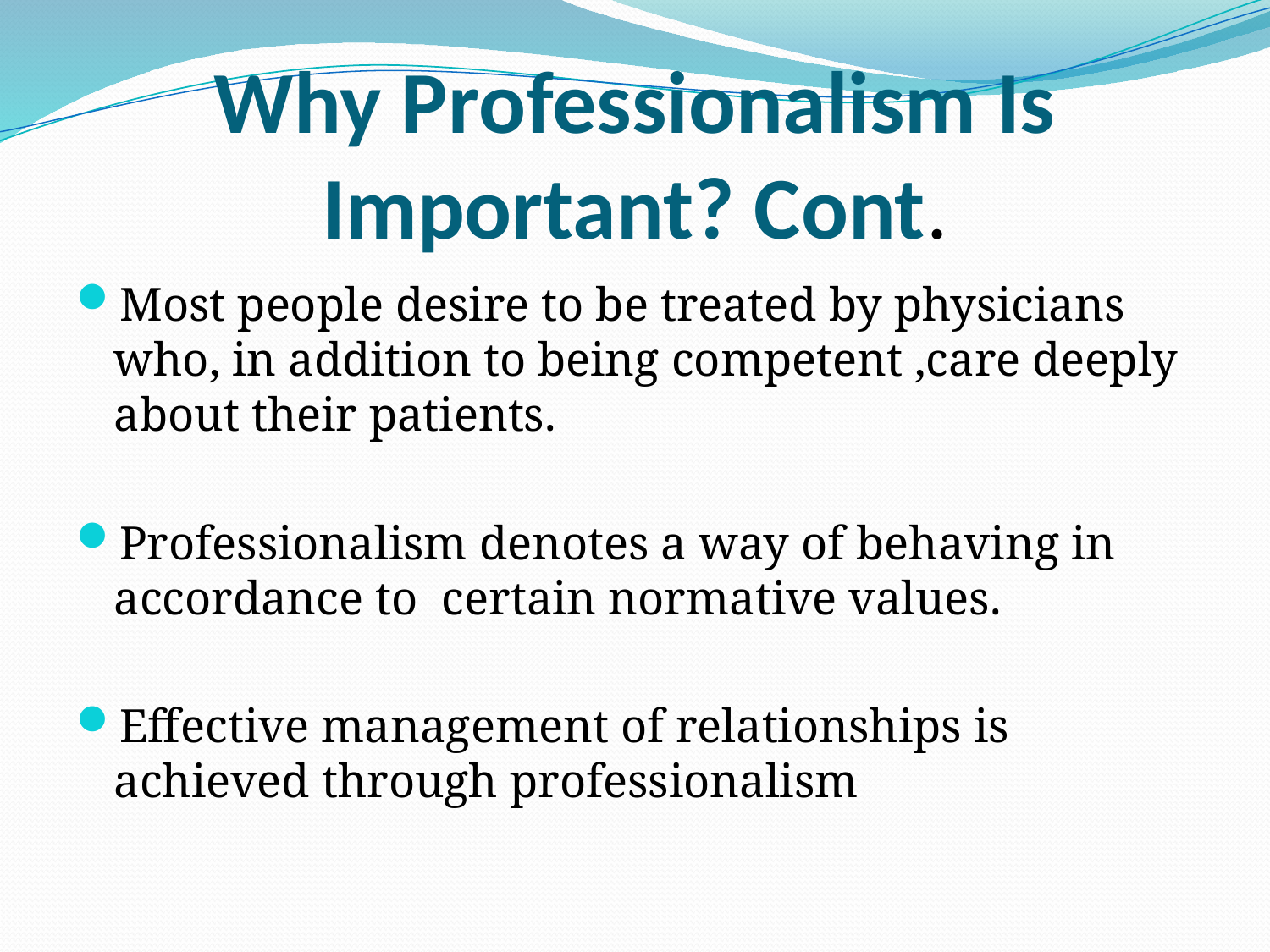

# Why Professionalism Is Important? Cont.
Most people desire to be treated by physicians who, in addition to being competent ,care deeply about their patients.

Professionalism denotes a way of behaving in accordance to  certain normative values.

Effective management of relationships is achieved through professionalism